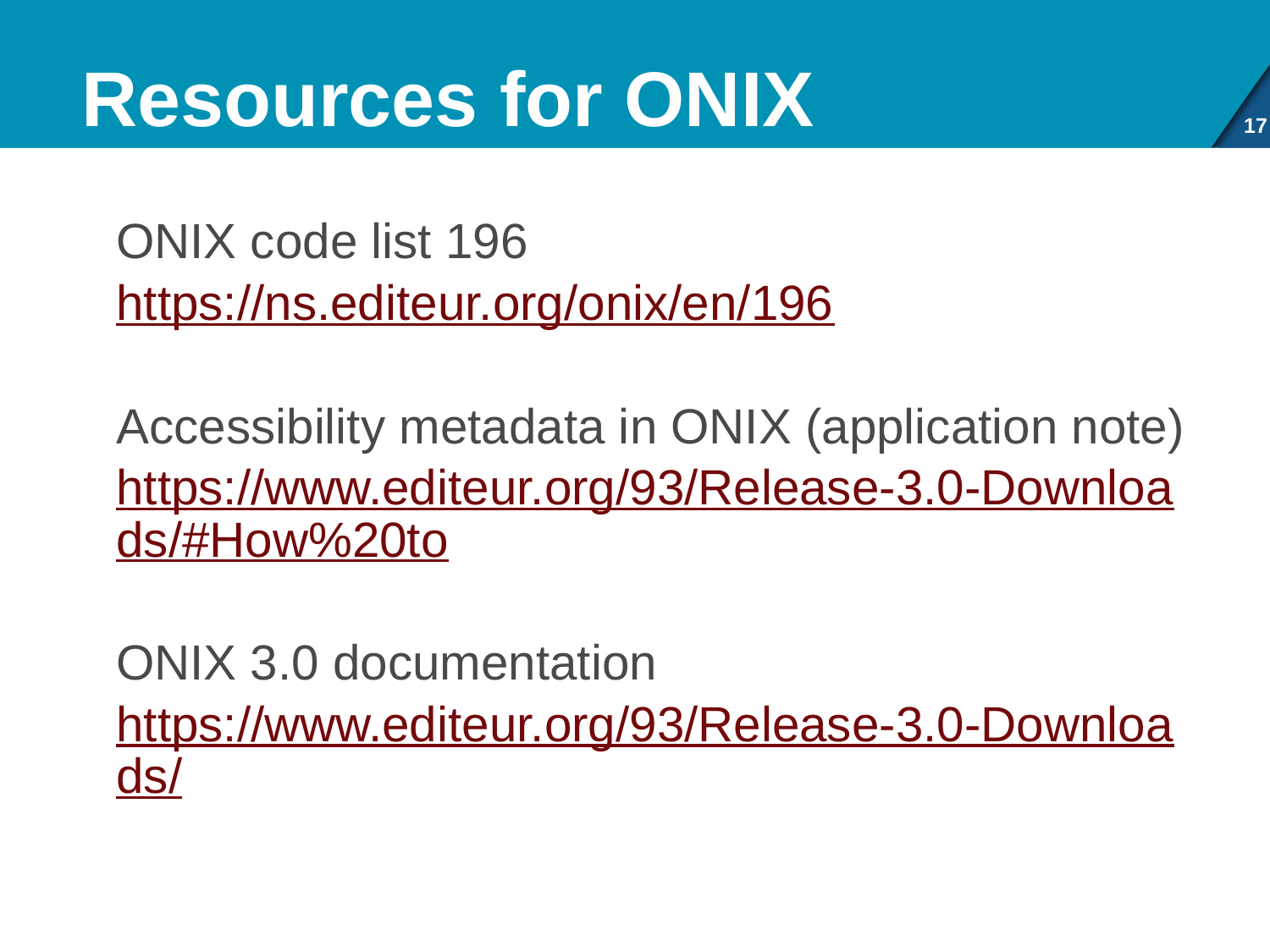

# Resources for ONIX
17
ONIX code list 196
https://ns.editeur.org/onix/en/196

Accessibility metadata in ONIX (application note)
https://www.editeur.org/93/Release-3.0-Downloads/#How%20to

ONIX 3.0 documentation
https://www.editeur.org/93/Release-3.0-Downloads/